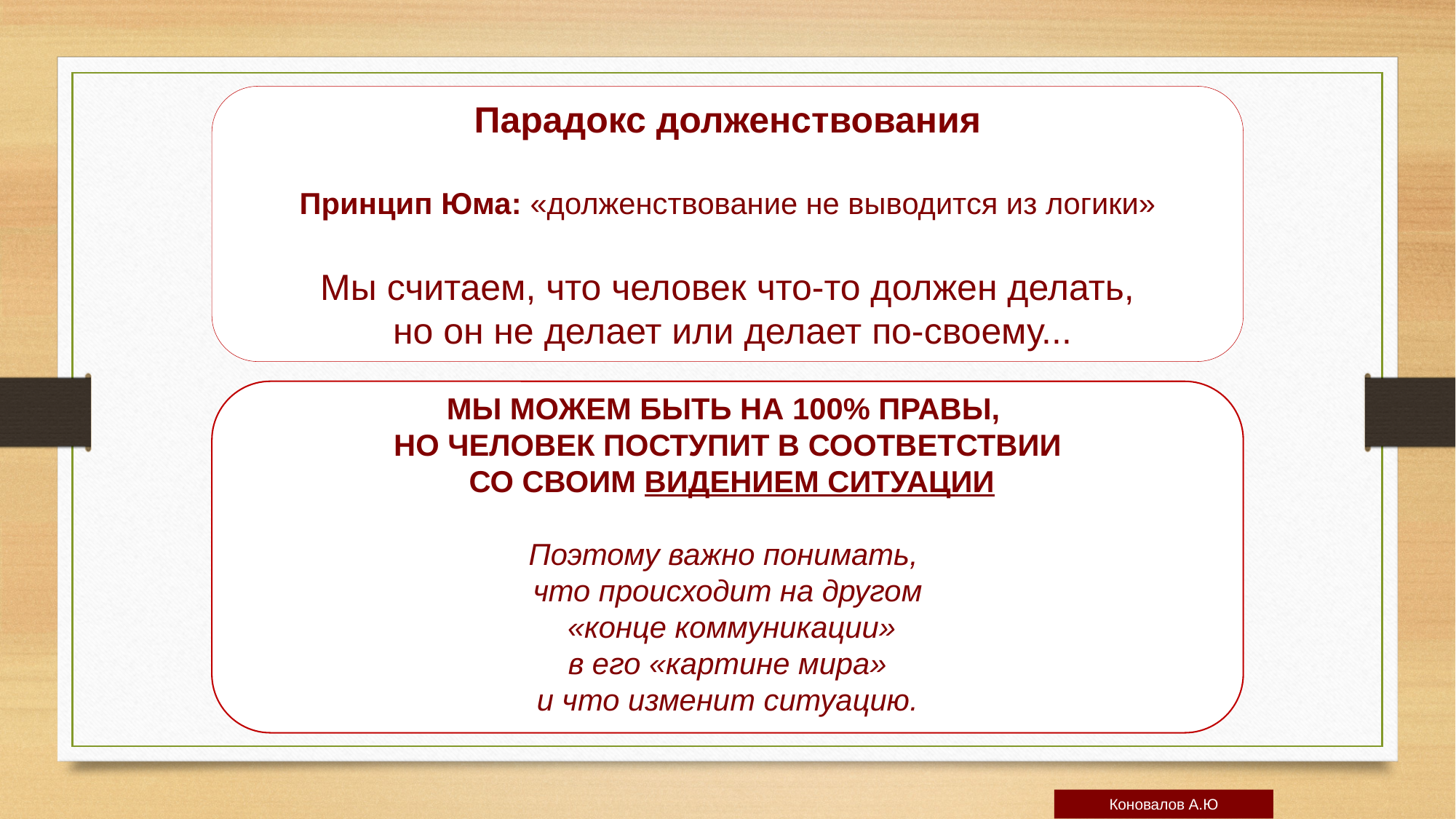

Парадокс долженствования

Принцип Юма: «долженствование не выводится из логики»

Мы считаем, что человек что-то должен делать,
 но он не делает или делает по-своему...

МЫ МОЖЕМ БЫТЬ НА 100% ПРАВЫ,
НО ЧЕЛОВЕК ПОСТУПИТ В СООТВЕТСТВИИ
 СО СВОИМ ВИДЕНИЕМ СИТУАЦИИ

Поэтому важно понимать,
что происходит на другом
 «конце коммуникации»
в его «картине мира»
и что изменит ситуацию.

Коновалов А.Ю